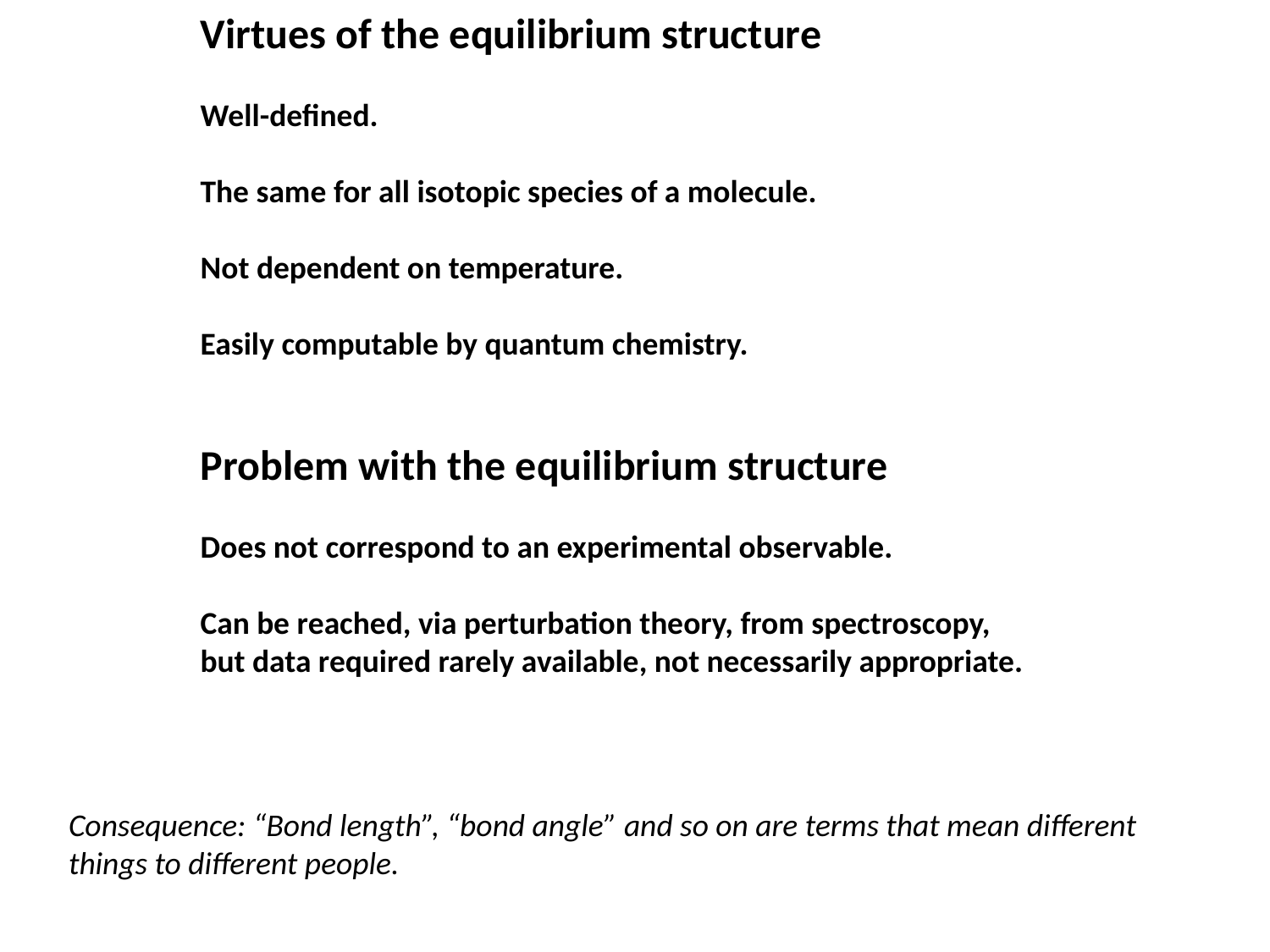

Virtues of the equilibrium structure

Well-defined.

The same for all isotopic species of a molecule.

Not dependent on temperature.

Easily computable by quantum chemistry.

Problem with the equilibrium structure

Does not correspond to an experimental observable.

Can be reached, via perturbation theory, from spectroscopy,
but data required rarely available, not necessarily appropriate.
Consequence: “Bond length”, “bond angle” and so on are terms that mean different
things to different people.